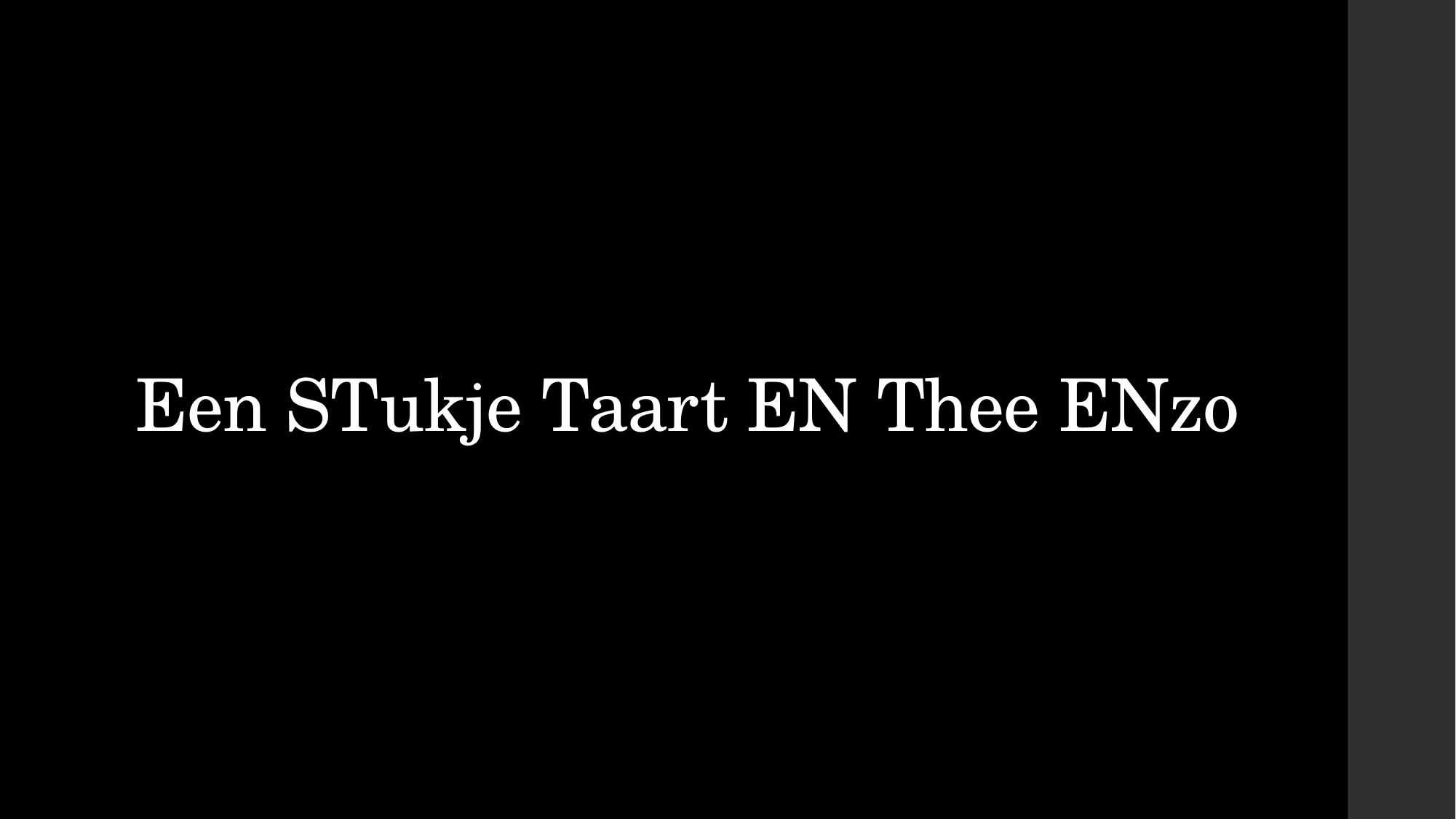

# Een STukje Taart EN Thee ENzo